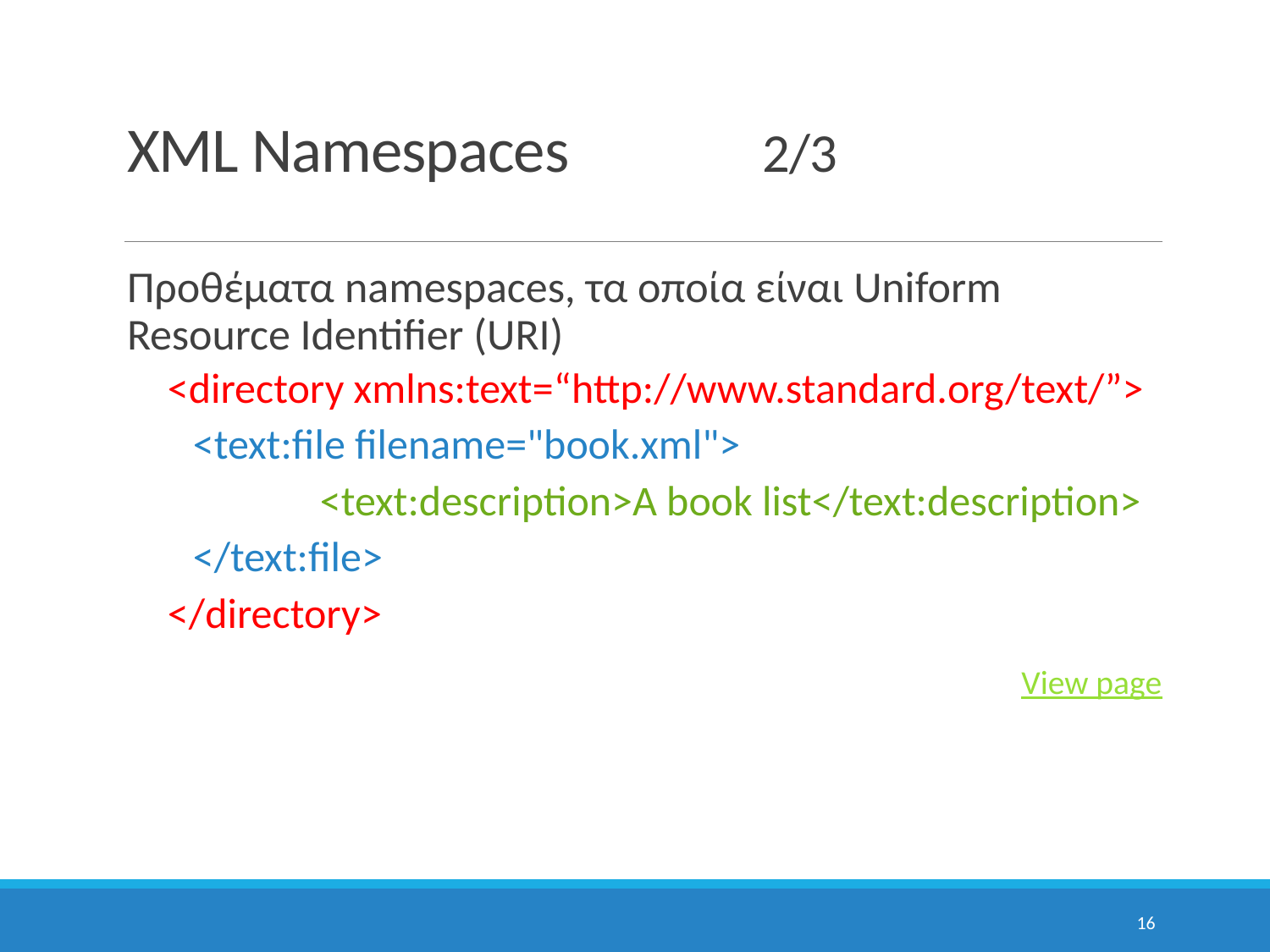

# XML Namespaces		2/3
Προθέματα namespaces, τα οποία είναι Uniform Resource Identifier (URI)
<directory xmlns:text=“http://www.standard.org/text/”>
	<text:file filename="book.xml">
		<text:description>A book list</text:description>
	</text:file>
</directory>
View page
16